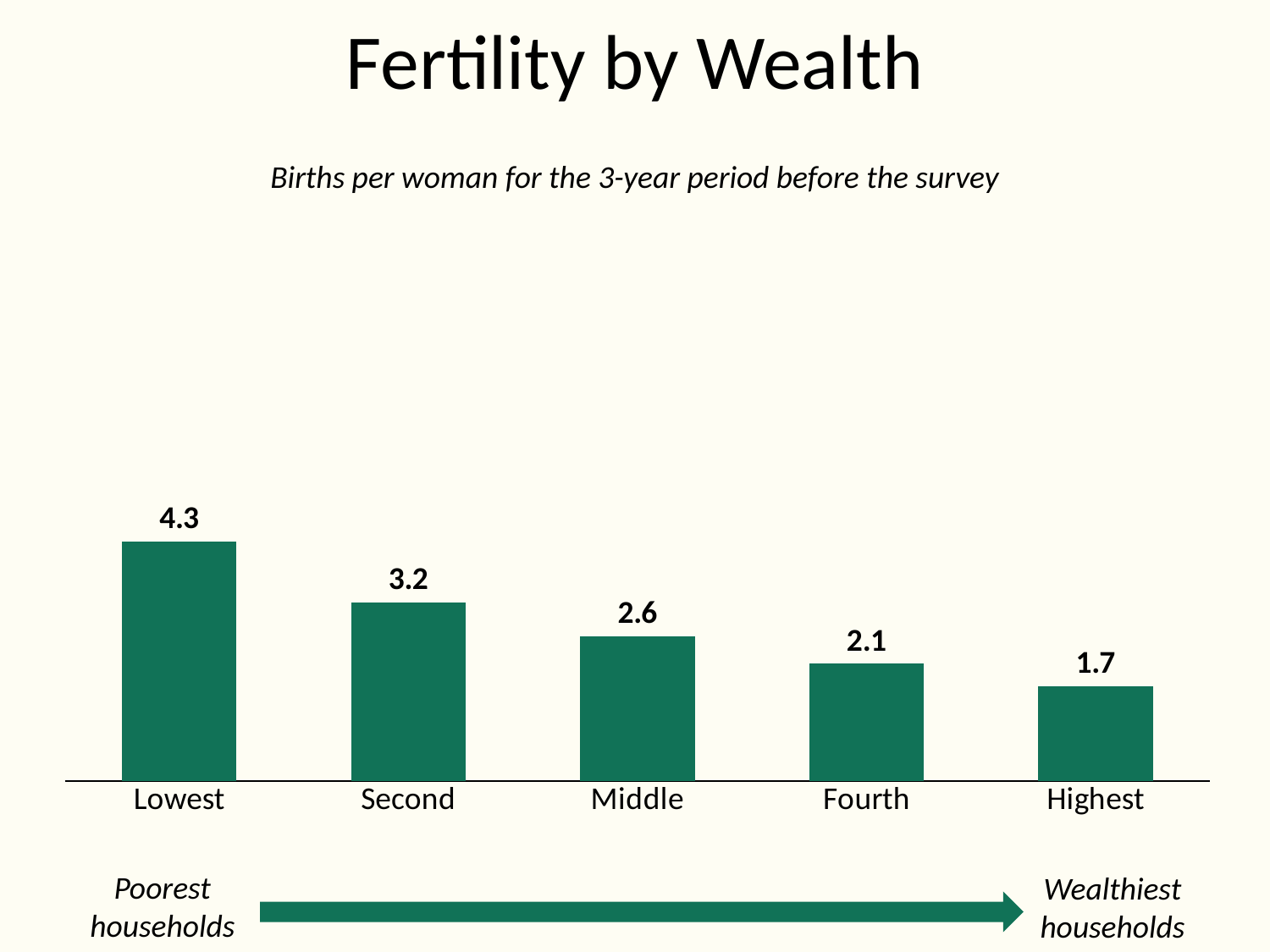

# Fertility by Wealth
Births per woman for the 3-year period before the survey

### Chart

| Category | Series 1 |
|---|---|
| Lowest | 4.3 |
| Second | 3.2 |
| Middle | 2.6 |
| Fourth | 2.1 |
| Highest | 1.7 |
Poorest
households
Wealthiest
households